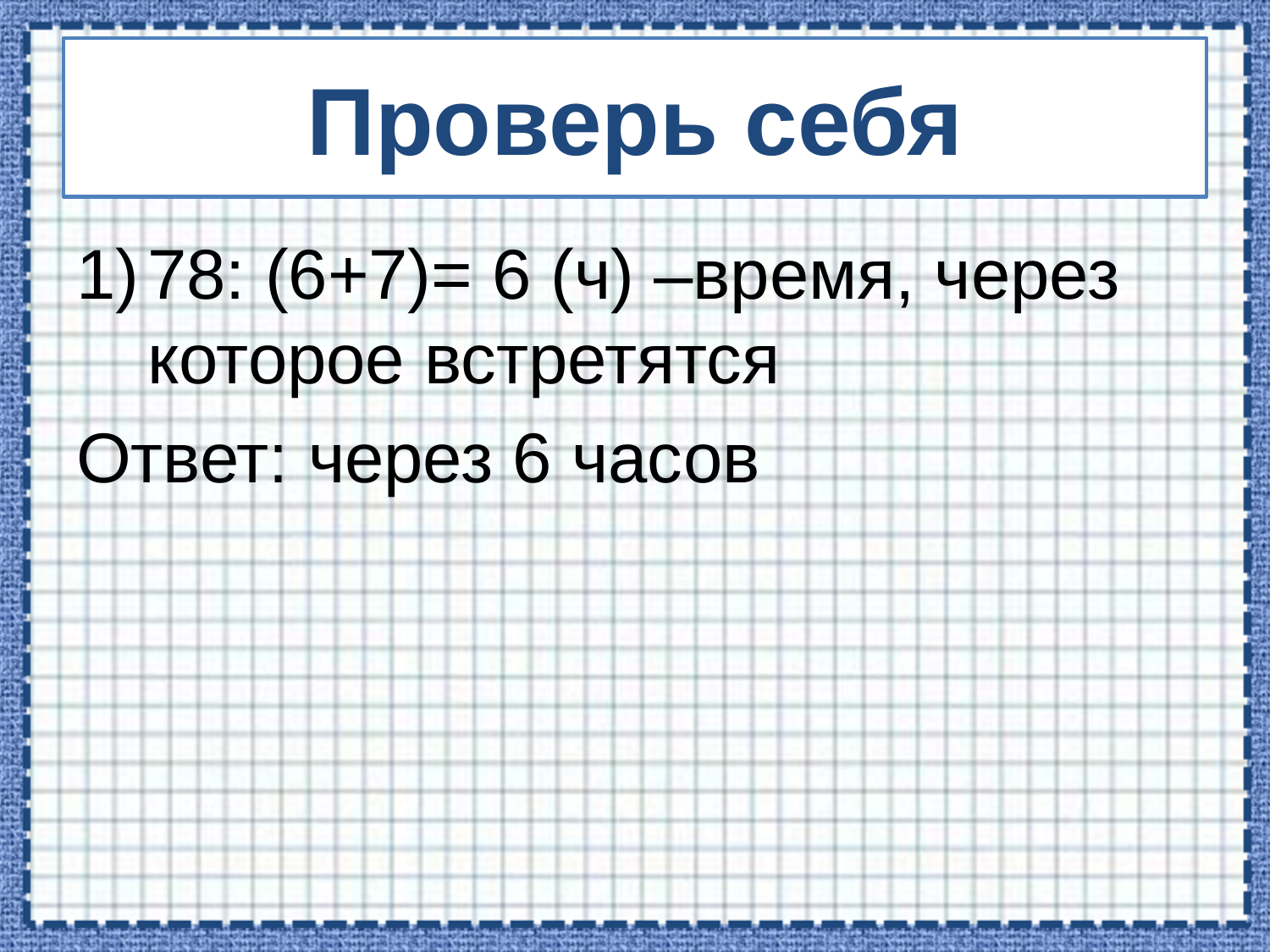

# Проверь себя
78: (6+7)= 6 (ч) –время, через которое встретятся
Ответ: через 6 часов